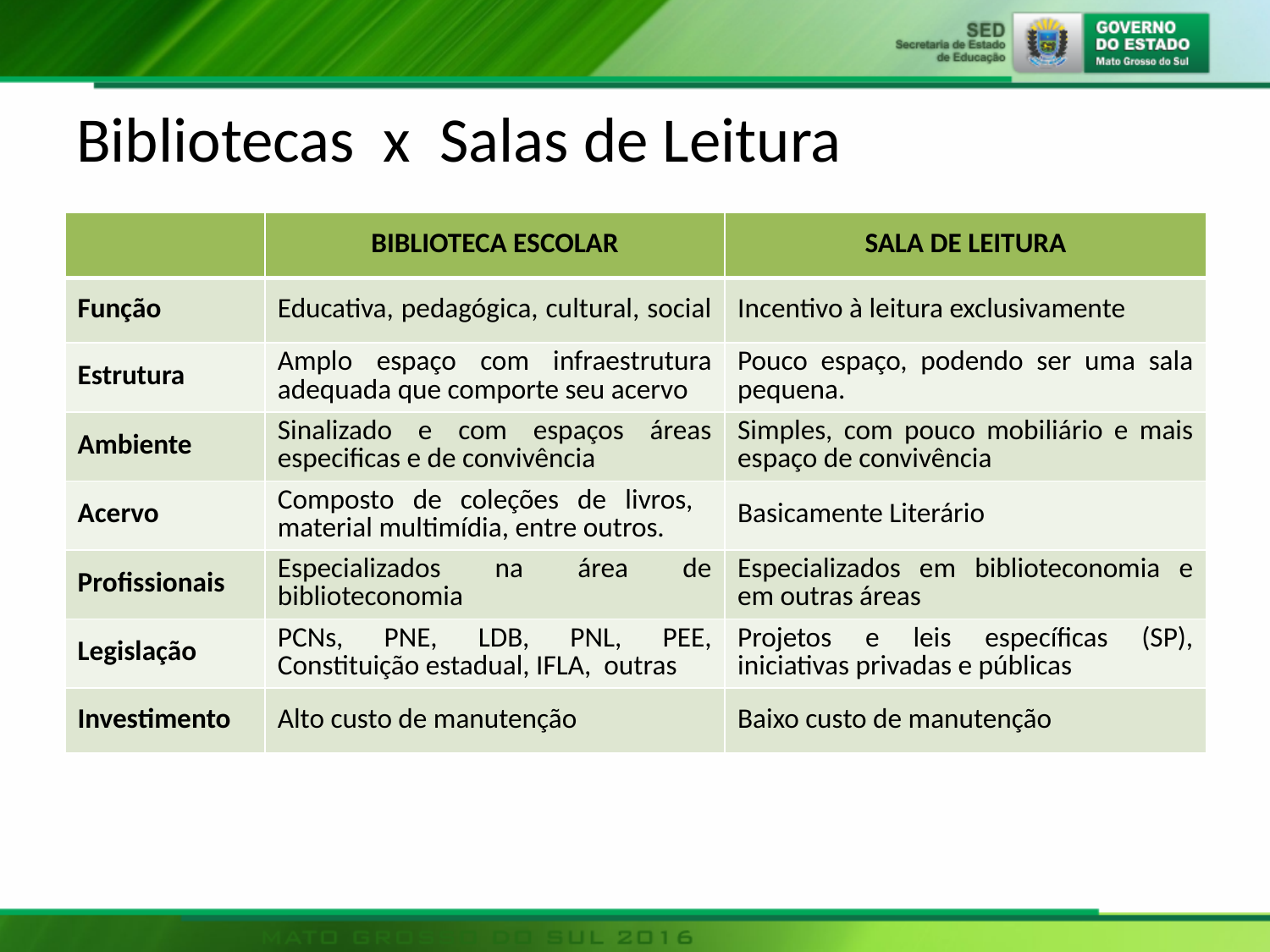

# Bibliotecas  x  Salas de Leitura
|  | BIBLIOTECA ESCOLAR | SALA DE LEITURA |
| --- | --- | --- |
| Função | Educativa, pedagógica, cultural, social | Incentivo à leitura exclusivamente |
| Estrutura | Amplo espaço com infraestrutura adequada que comporte seu acervo | Pouco espaço, podendo ser uma sala pequena. |
| Ambiente | Sinalizado e com espaços áreas especificas e de convivência | Simples, com pouco mobiliário e mais espaço de convivência |
| Acervo | Composto de coleções de livros, material multimídia, entre outros. | Basicamente Literário |
| Profissionais | Especializados na área de biblioteconomia | Especializados em biblioteconomia e em outras áreas |
| Legislação | PCNs, PNE, LDB, PNL, PEE, Constituição estadual, IFLA, outras | Projetos e leis específicas (SP), iniciativas privadas e públicas |
| Investimento | Alto custo de manutenção | Baixo custo de manutenção |